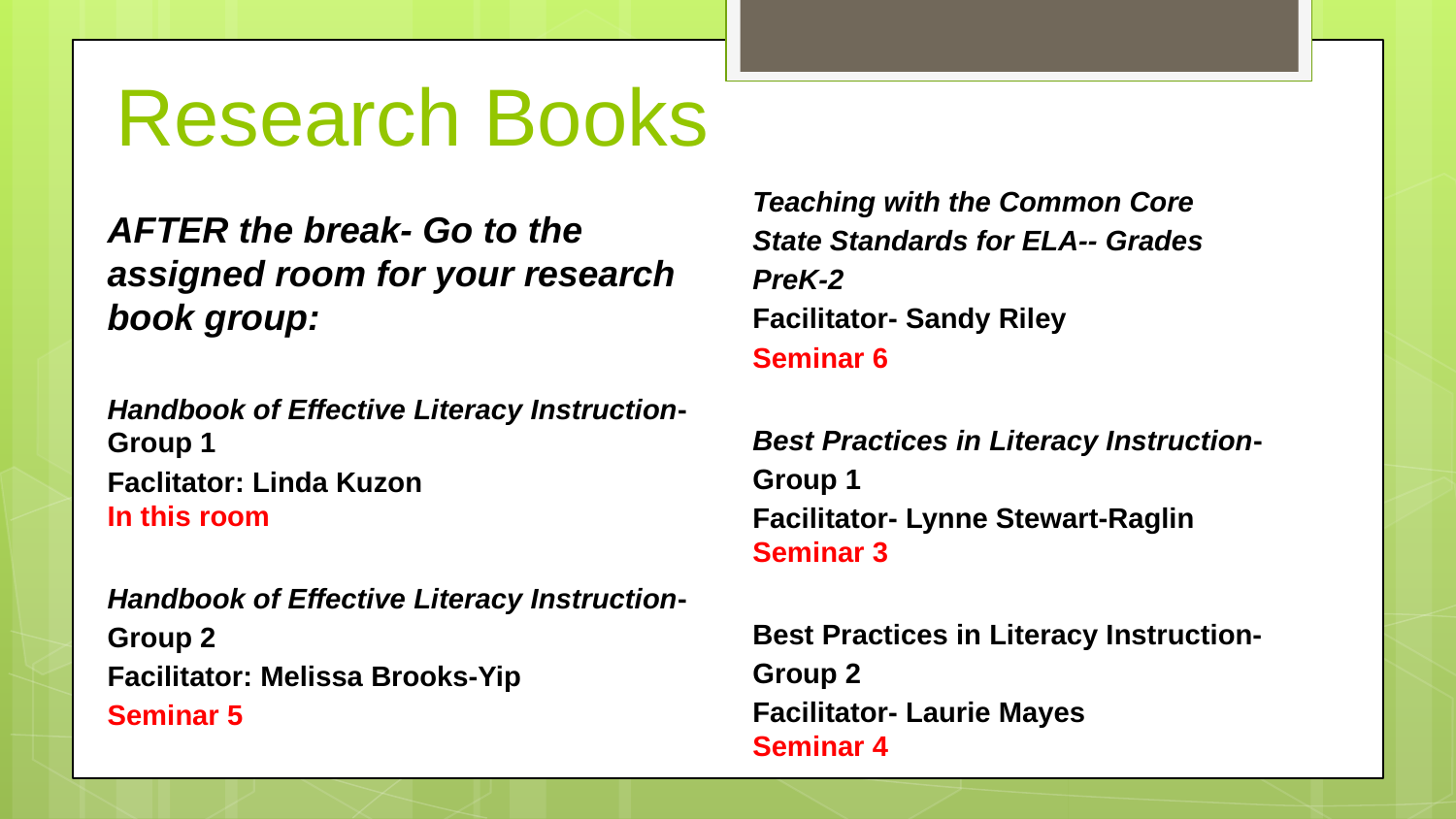

# Research Books
Teaching with the Common Core State Standards for ELA-- Grades PreK-2
Facilitator- Sandy Riley
Seminar 6

Best Practices in Literacy Instruction- Group 1
Facilitator- Lynne Stewart-Raglin
Seminar 3

Best Practices in Literacy Instruction- Group 2
Facilitator- Laurie Mayes
Seminar 4

AFTER the break- Go to the assigned room for your research book group:

Handbook of Effective Literacy Instruction- Group 1
Faclitator: Linda Kuzon
In this room

Handbook of Effective Literacy Instruction- Group 2
Facilitator: Melissa Brooks-Yip
Seminar 5